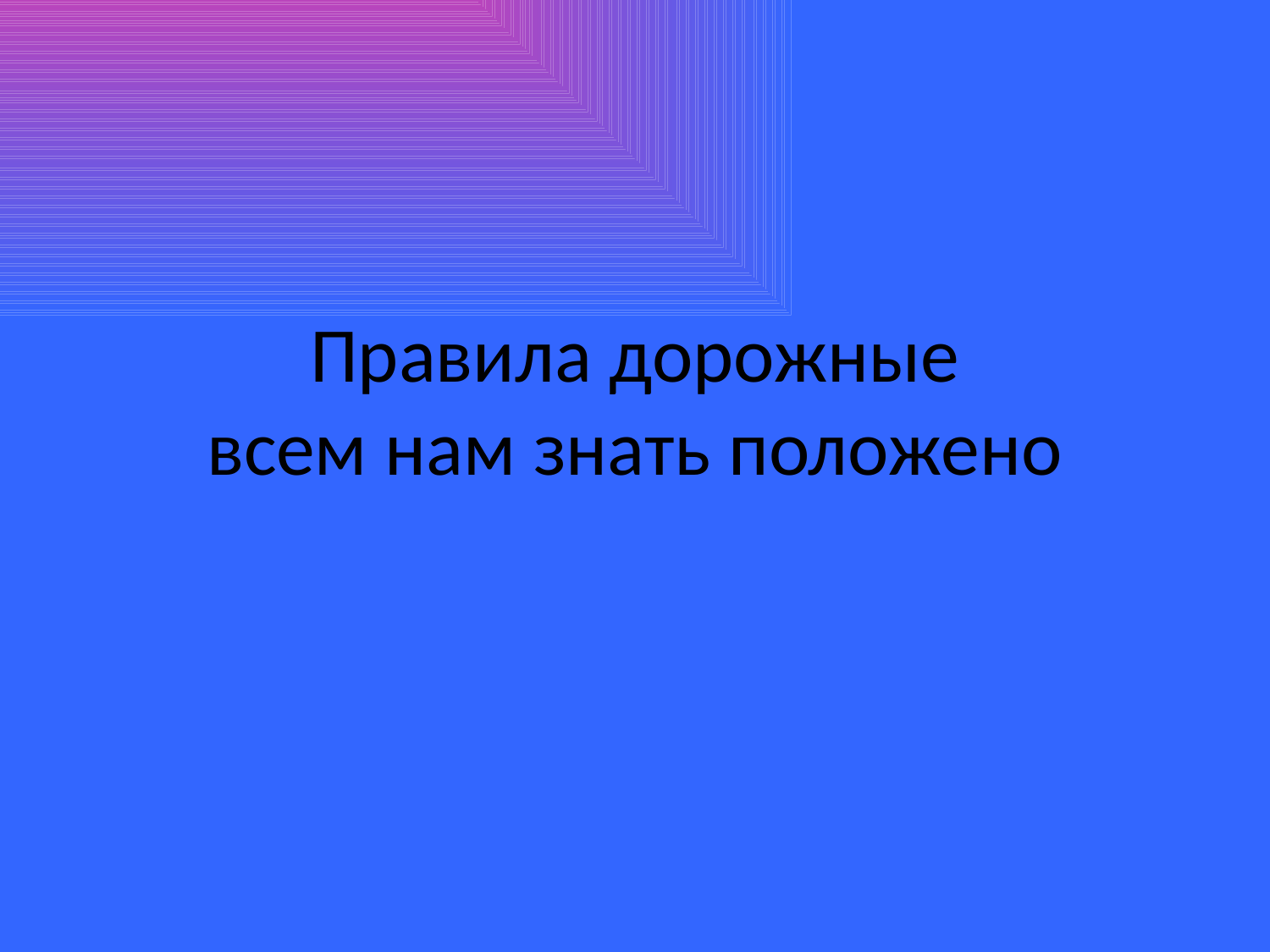

# Правила дорожные всем нам знать положено